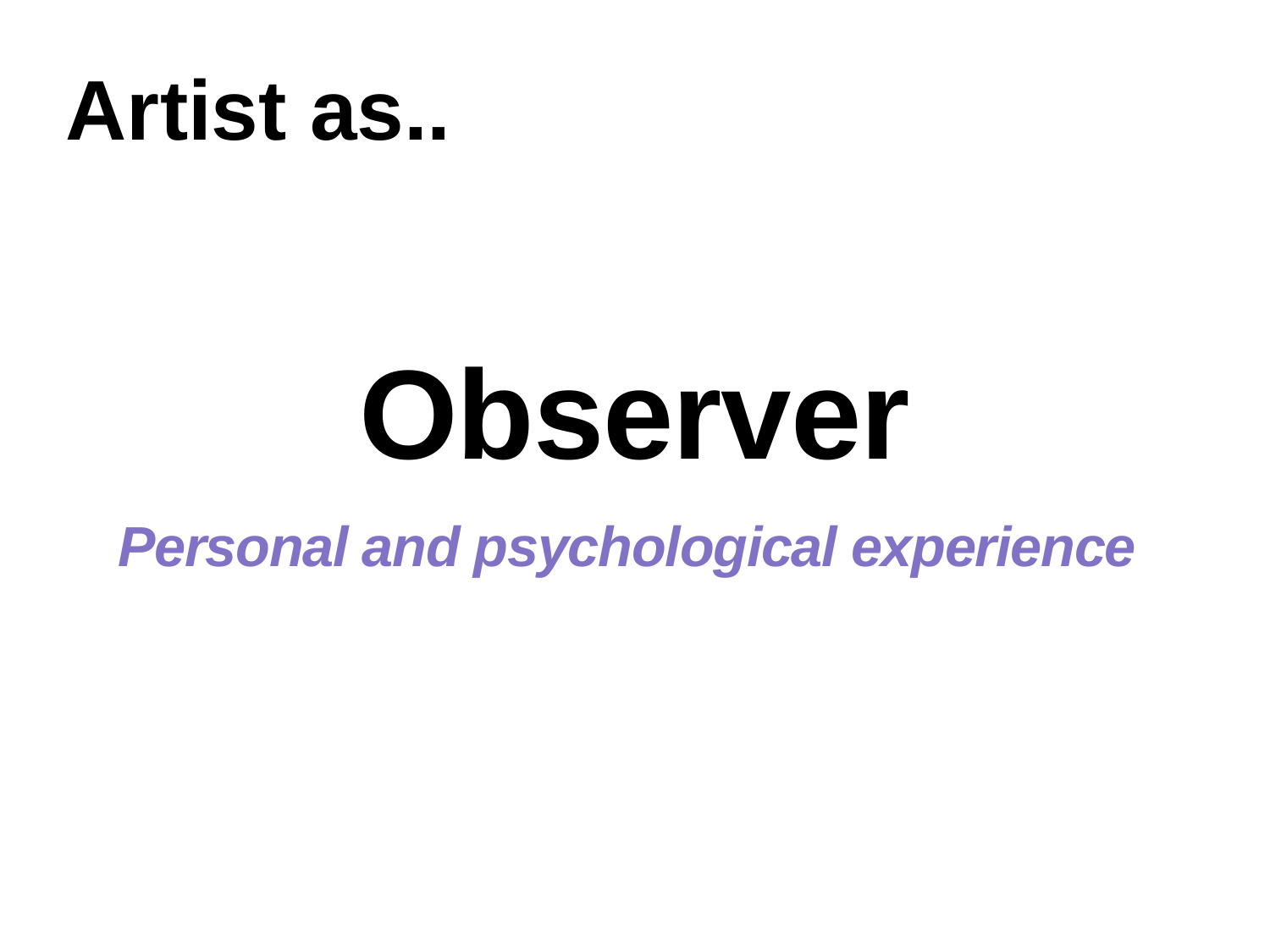

Artist as..
# Observer Personal and psychological experience